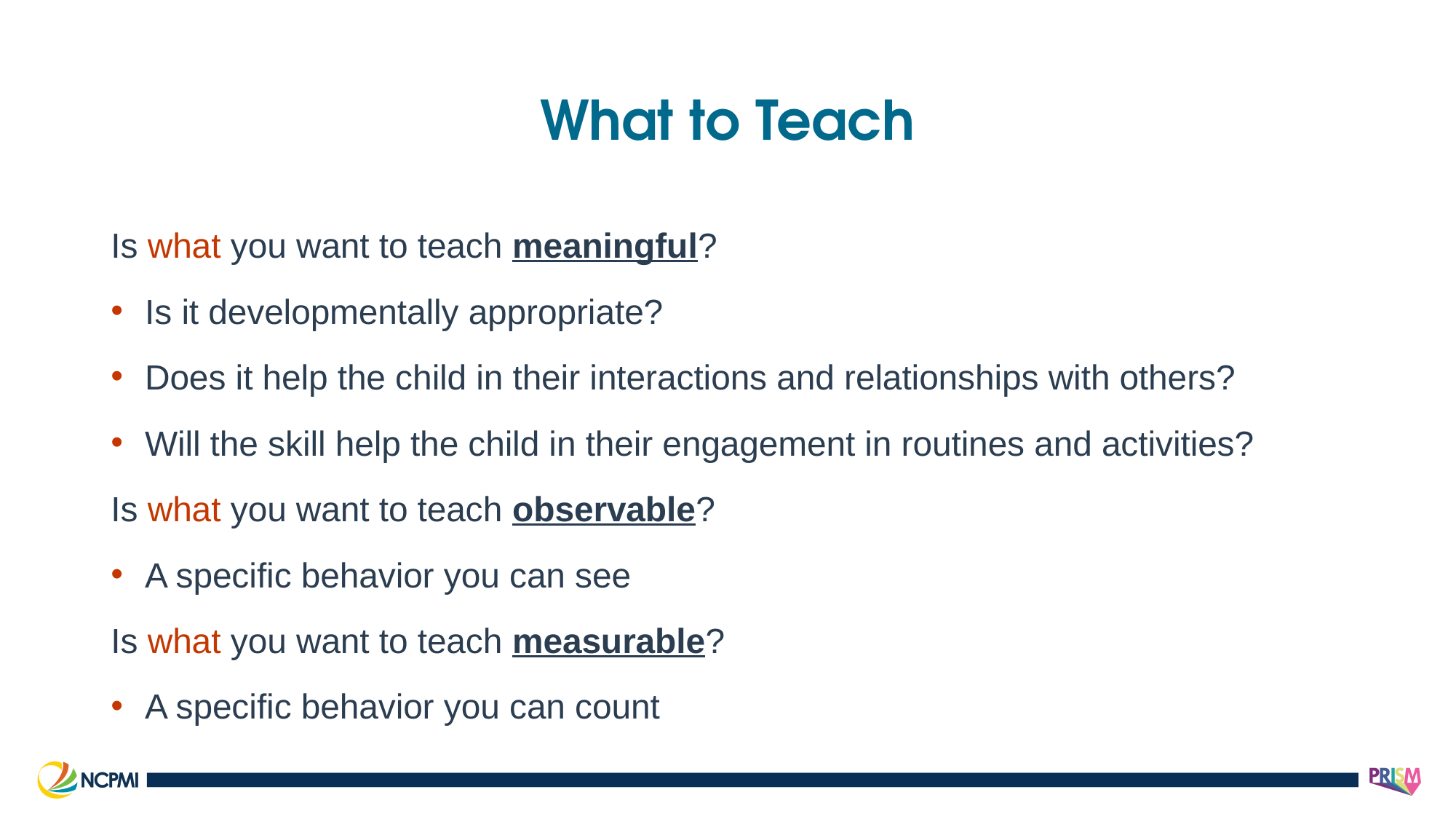

# What to Teach
Is what you want to teach meaningful?
Is it developmentally appropriate?
Does it help the child in their interactions and relationships with others?
Will the skill help the child in their engagement in routines and activities?
Is what you want to teach observable?
A specific behavior you can see
Is what you want to teach measurable?
A specific behavior you can count